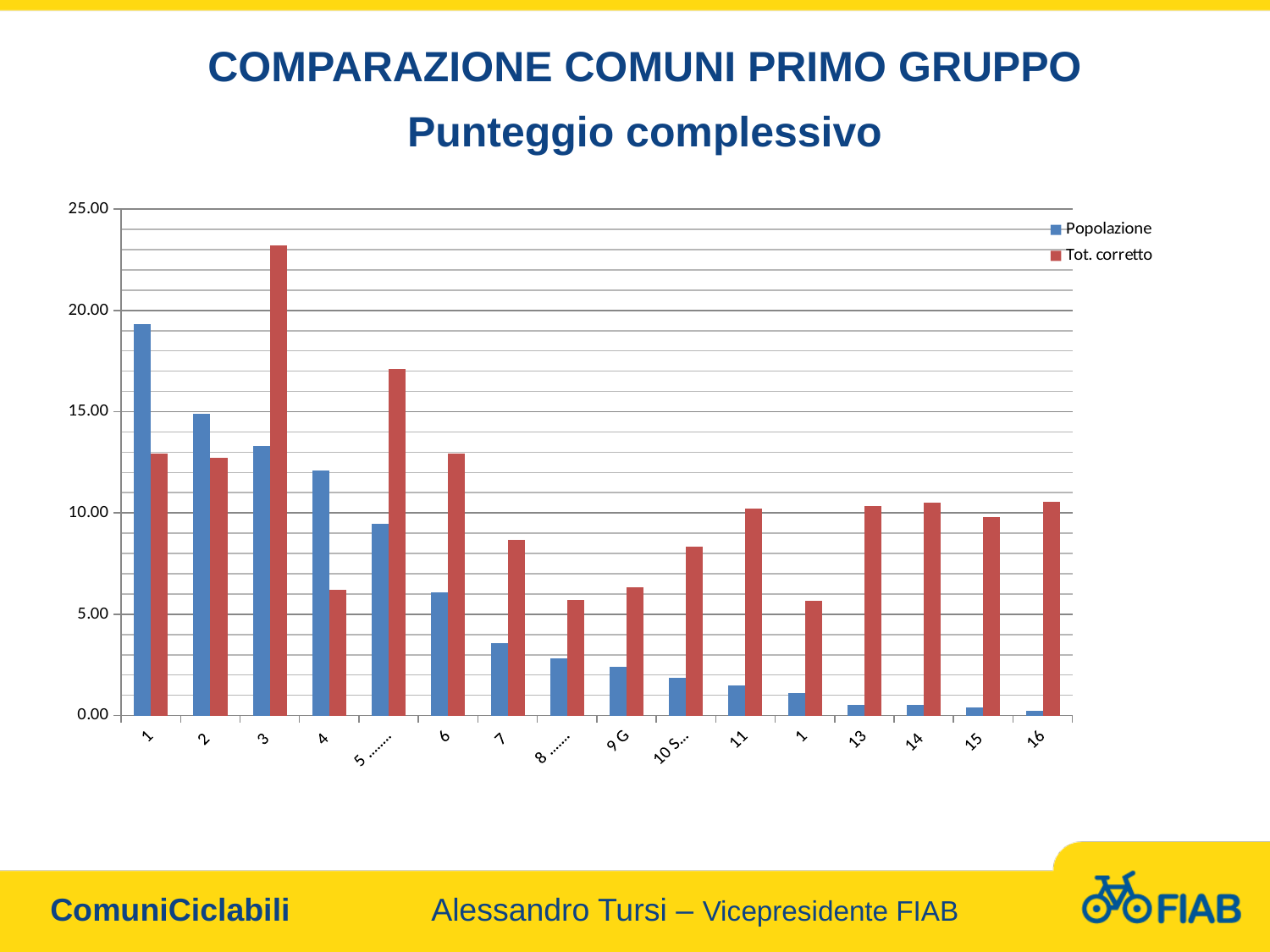

COMPARAZIONE COMUNI PRIMO GRUPPO
Punteggio complessivo

### Chart

| Category | Popolazione | Tot. corretto |
|---|---|---|
| 1 PARMA | 19.331499999999988 | 12.943609856246418 |
| 2 RIMINI | 14.892300000000002 | 12.715233059900704 |
| 3 FERRARA | 13.315500000000005 | 23.203798639223077 |
| 4 PESCARA | 12.1014 | 6.202438147249036 |
| 5 ................ | 9.481300000000001 | 17.09723222733203 |
| 6 FANO | 6.0888 | 12.919180803032937 |
| 7 BELLUNO | 3.5876 | 8.691063638197388 |
| 8 ........... | 2.8319999999999985 | 5.704136336368598 |
| 9 GIULIANOVA | 2.3898999999999986 | 6.330980625887726 |
| 10 SESTRI LEVANTE | 1.8441 | 8.316846746242485 |
| 11 PINETO | 1.4955999999999994 | 10.231857982535344 |
| 12 LOANO | 1.1272 | 5.65202474559358 |
| 13 CANNOBIO | 0.5208 | 10.348980890373314 |
| 14 CORINALDO | 0.5106 | 10.511087578627228 |
| 15 SULBIATE | 0.4186000000000001 | 9.794394971189103 |
| 16 URBANA | 0.22320000000000012 | 10.541770057899091 |

ComuniCiclabili 		Alessandro Tursi – Vicepresidente FIAB